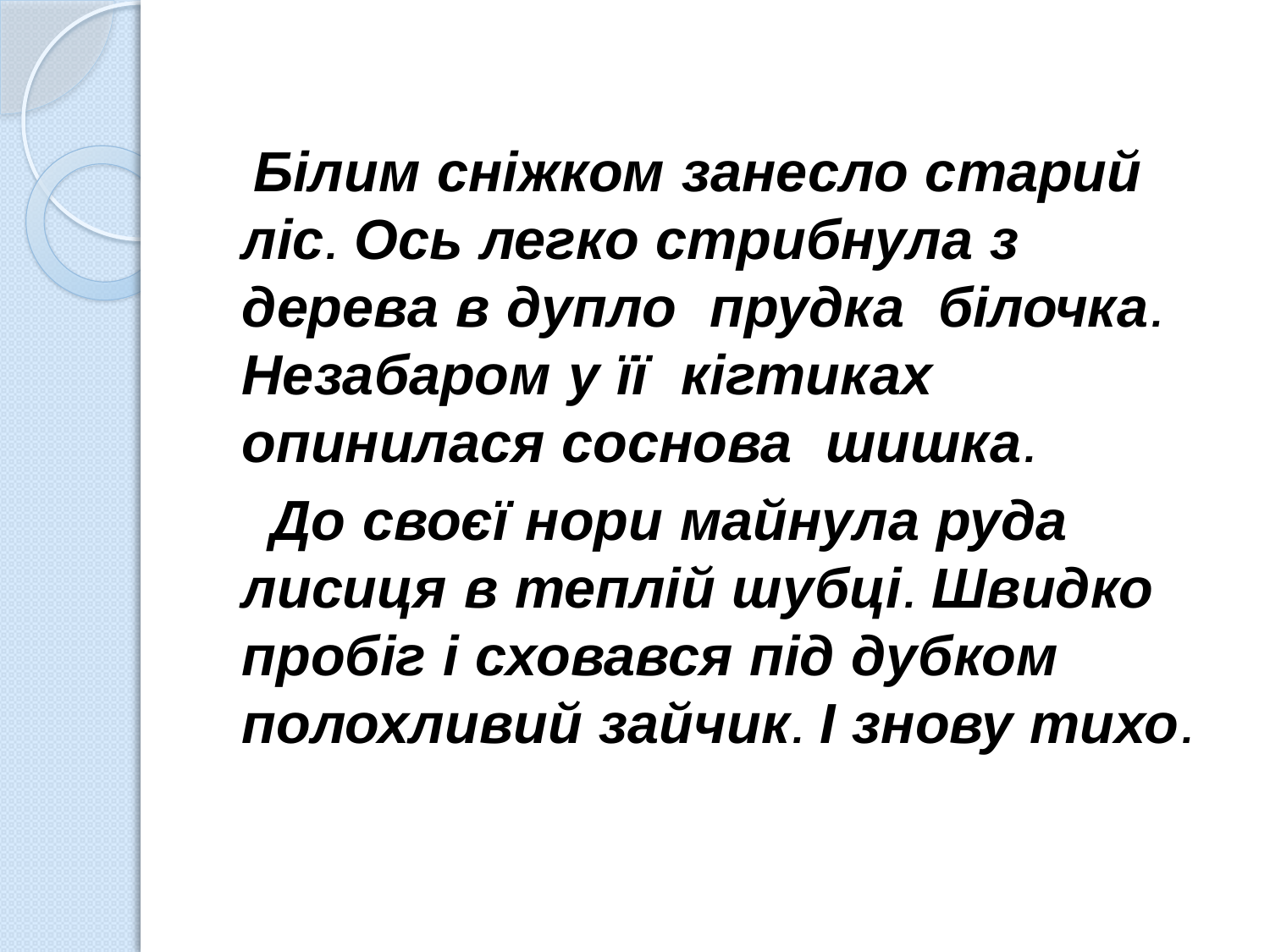

Білим сніжком занесло старий ліс. Ось легко стрибнула з  дерева в дупло  прудка  білочка. Незабаром у її  кігтиках опинилася соснова  шишка.
    До своєї нори майнула руда лисиця в теплій шубці. Швидко пробіг і сховався під дубком полохливий зайчик. І знову тихо.